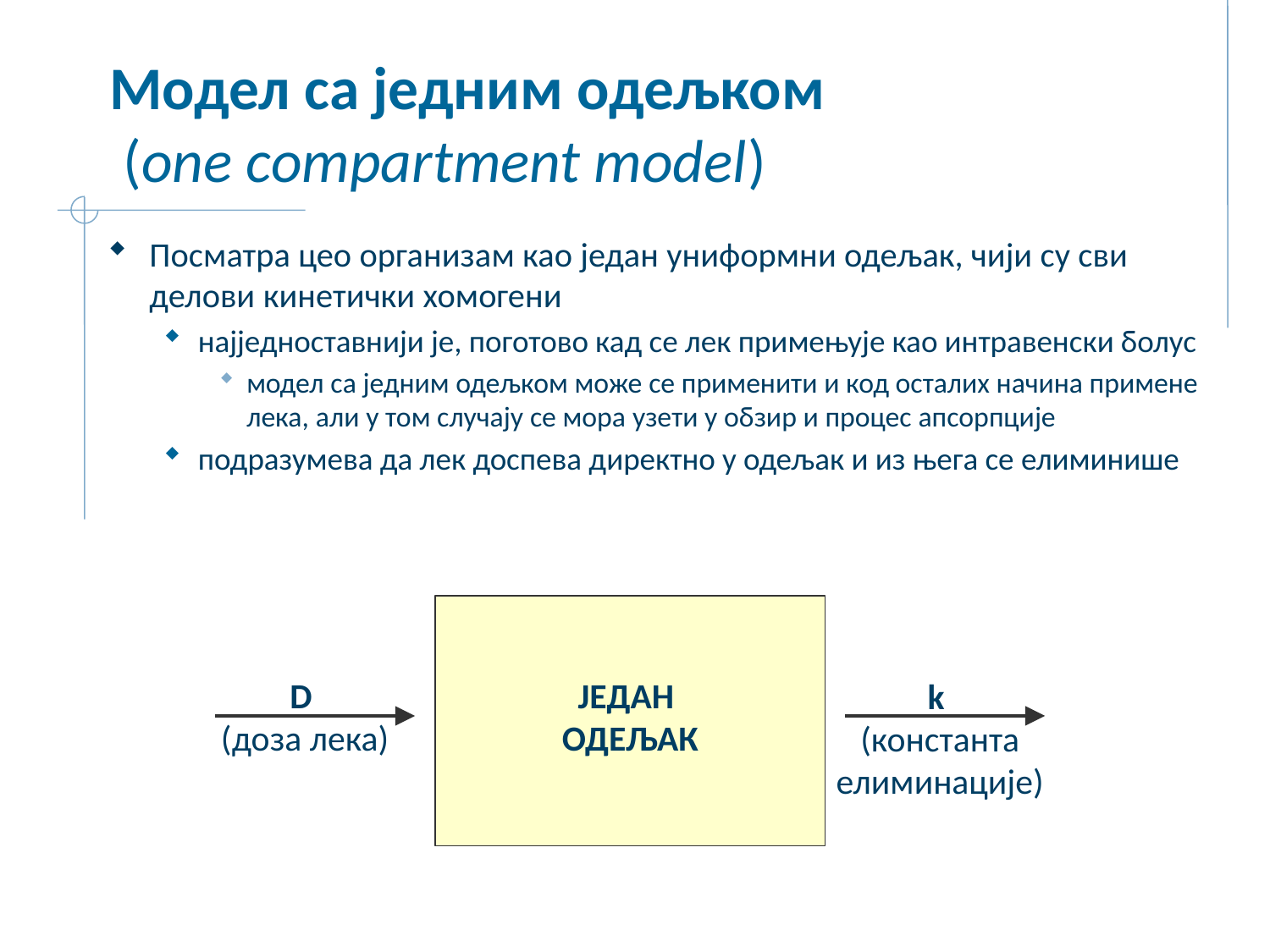

# Модел са једним одељком (one compartment model)
Посматра цео организам као један униформни одељак, чији су сви делови кинетички хомогени
најједноставнији је, поготово кад се лек примењује као интравенски болус
модел са једним одељком може се применити и код осталих начина примене лека, али у том случају се мора узети у обзир и процес апсорпције
подразумева да лек доспева директно у одељак и из њега се елиминише

D
(доза лека)
ЈЕДАН
ОДЕЉАК
k
(константа елиминације)